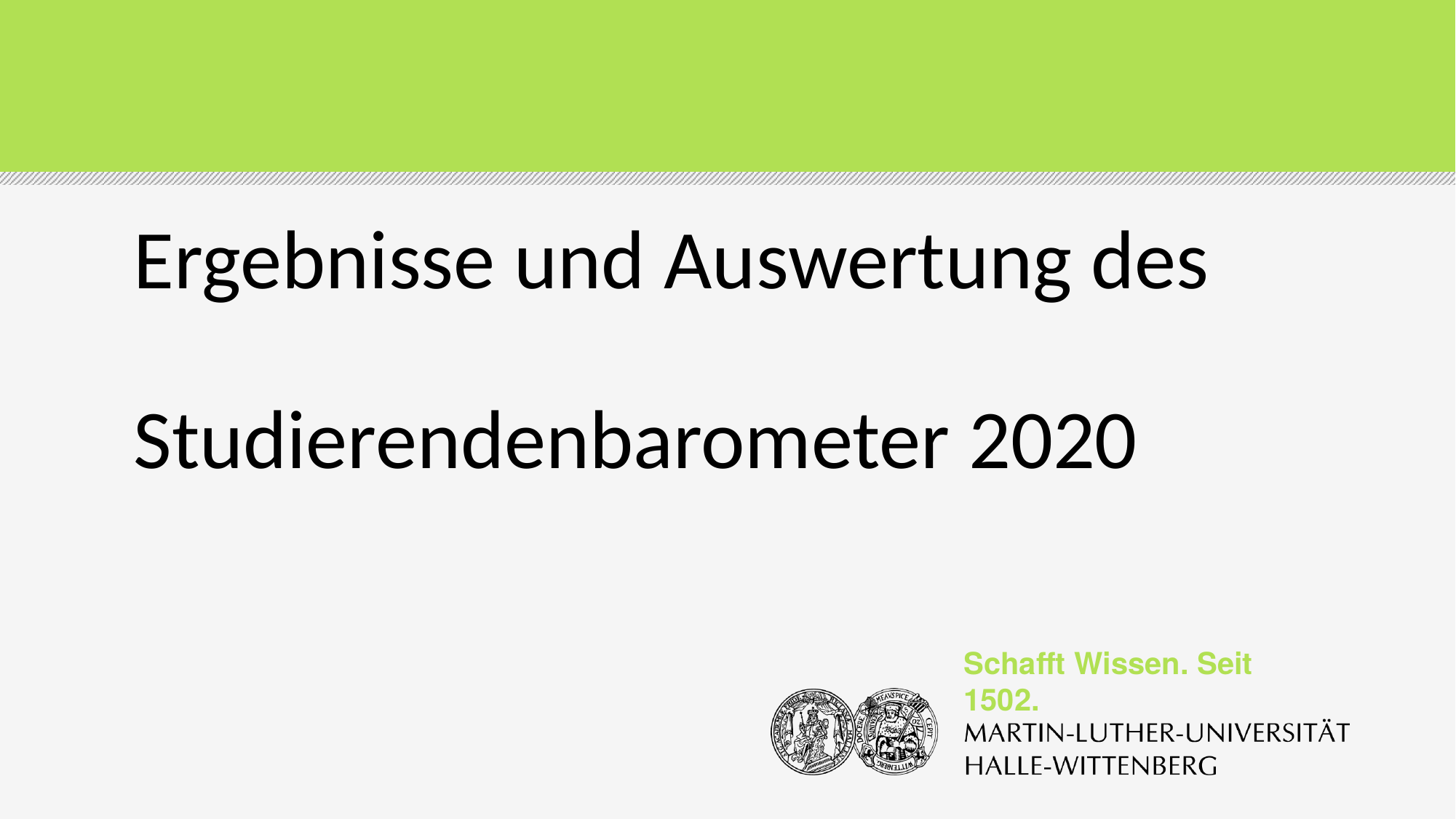

# Ergebnisse und Auswertung des

Studierendenbarometer 2020